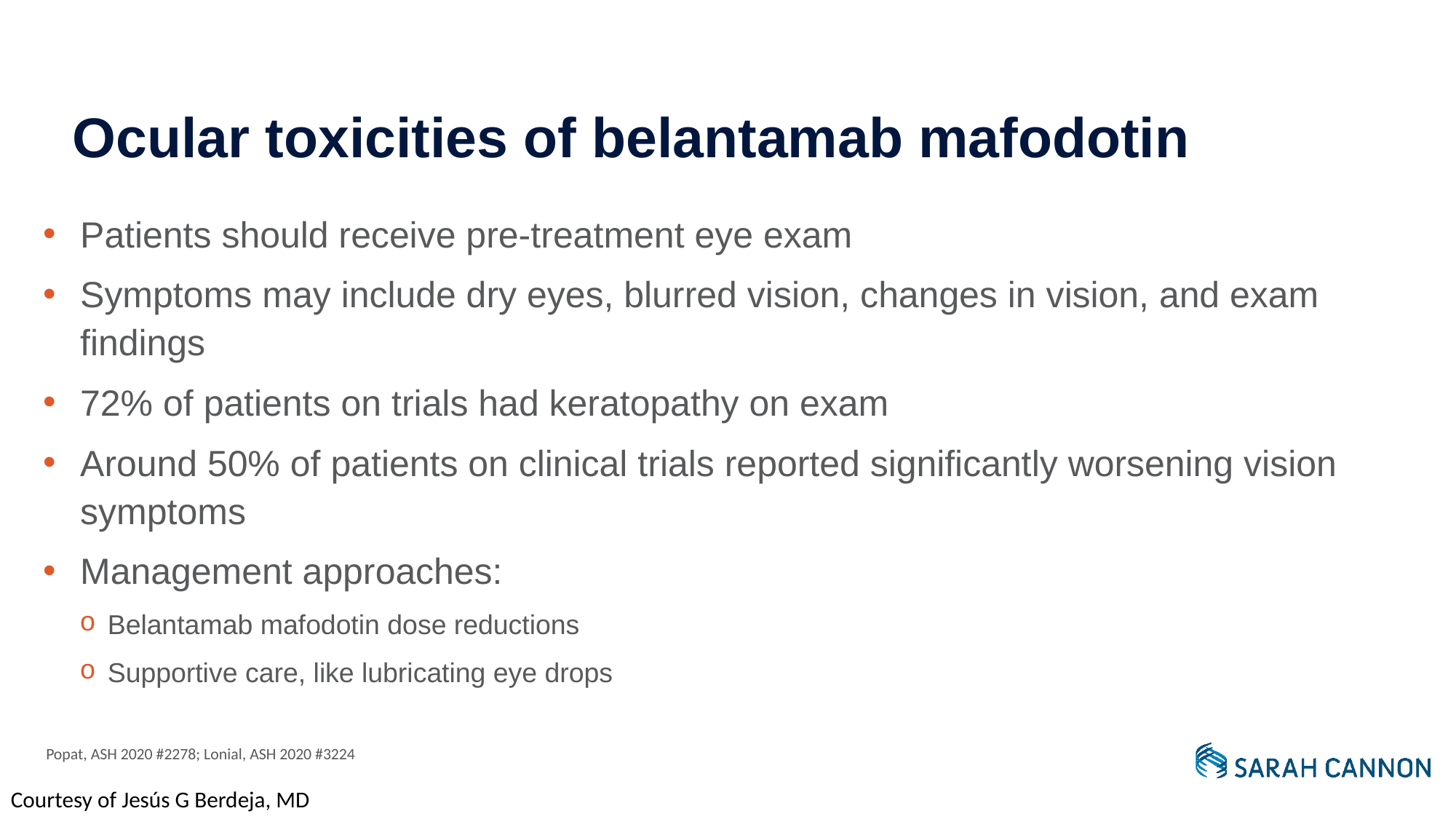

# Ocular toxicities of belantamab mafodotin
Patients should receive pre-treatment eye exam
Symptoms may include dry eyes, blurred vision, changes in vision, and exam findings
72% of patients on trials had keratopathy on exam
Around 50% of patients on clinical trials reported significantly worsening vision symptoms
Management approaches:
Belantamab mafodotin dose reductions
Supportive care, like lubricating eye drops
Popat, ASH 2020 #2278; Lonial, ASH 2020 #3224
Courtesy of Jesús G Berdeja, MD